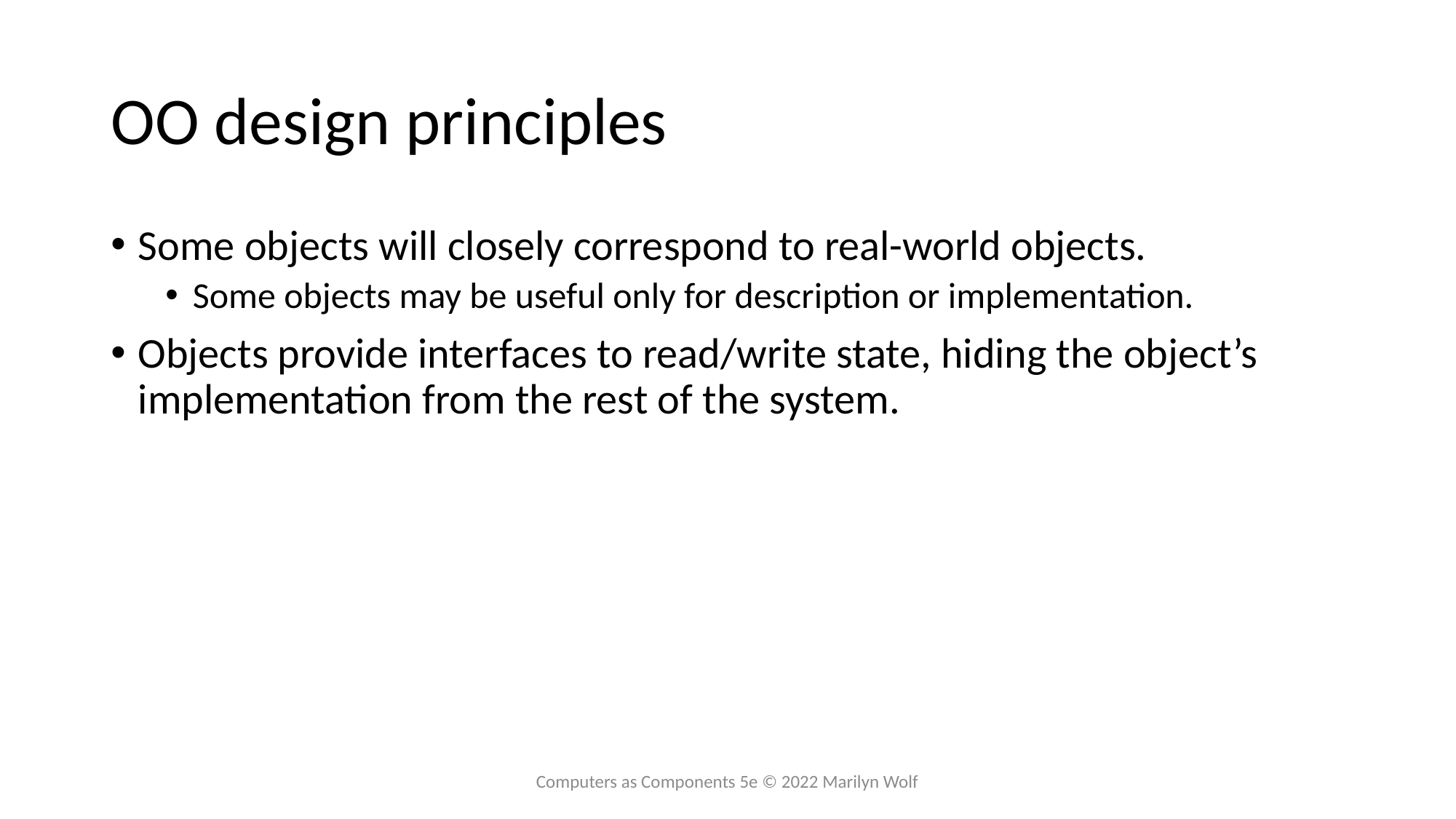

# OO design principles
Some objects will closely correspond to real-world objects.
Some objects may be useful only for description or implementation.
Objects provide interfaces to read/write state, hiding the object’s implementation from the rest of the system.
Computers as Components 5e © 2022 Marilyn Wolf